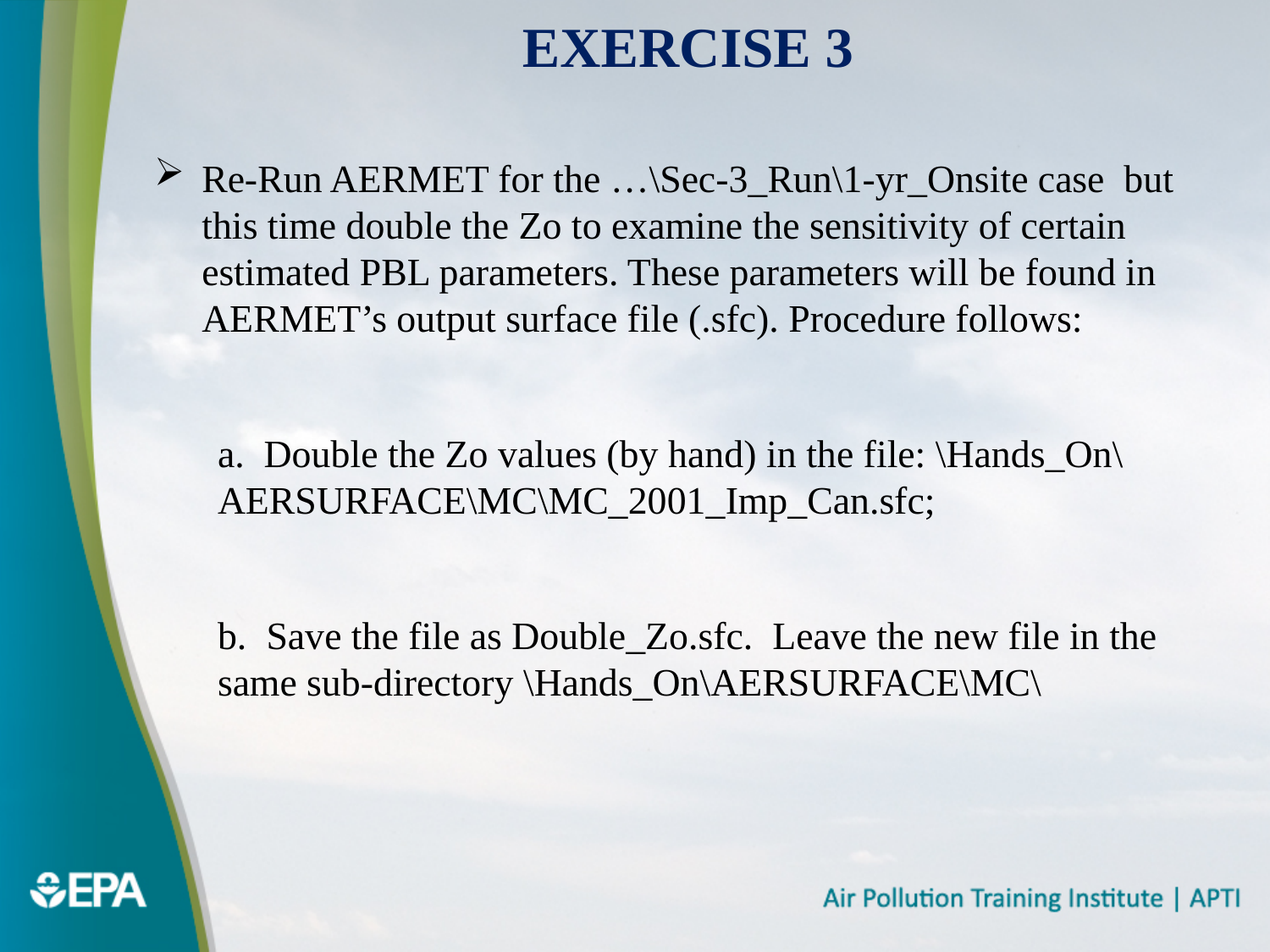

# Exercise 3
Re-Run AERMET for the …\Sec-3_Run\1-yr_Onsite case  but this time double the Zo to examine the sensitivity of certain estimated PBL parameters. These parameters will be found in AERMET’s output surface file (.sfc). Procedure follows:

a.  Double the Zo values (by hand) in the file: \Hands_On\AERSURFACE\MC\MC_2001_Imp_Can.sfc;

b.  Save the file as Double_Zo.sfc.  Leave the new file in the same sub-directory \Hands_On\AERSURFACE\MC\